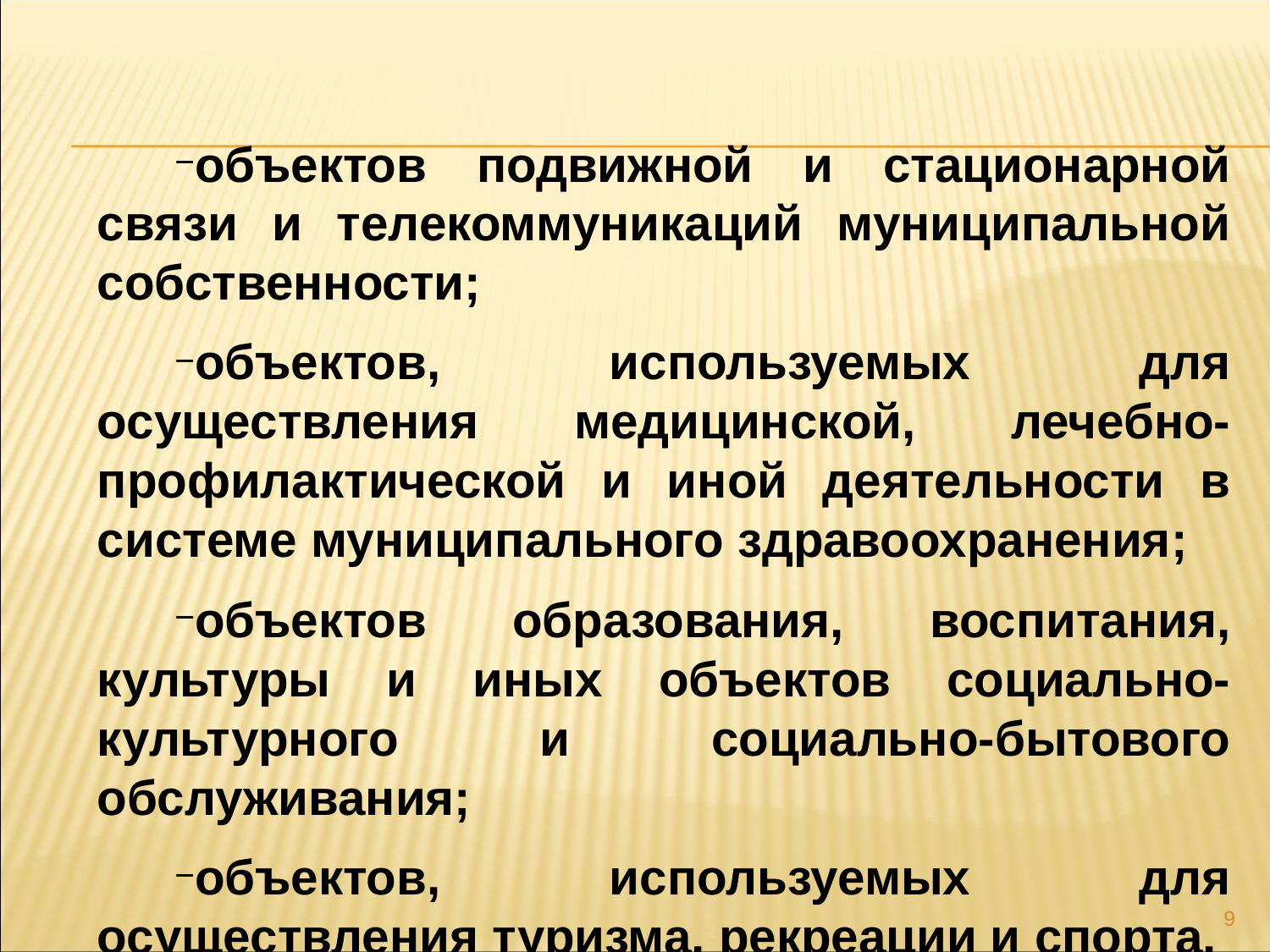

объектов подвижной и стационарной связи и телекоммуникаций муниципальной собственности;
объектов, используемых для осуществления медицинской, лечебно-профилактической и иной деятельности в системе муниципального здравоохранения;
объектов образования, воспитания, культуры и иных объектов социально-культурного и социально-бытового обслуживания;
объектов, используемых для осуществления туризма, рекреации и спорта.

9